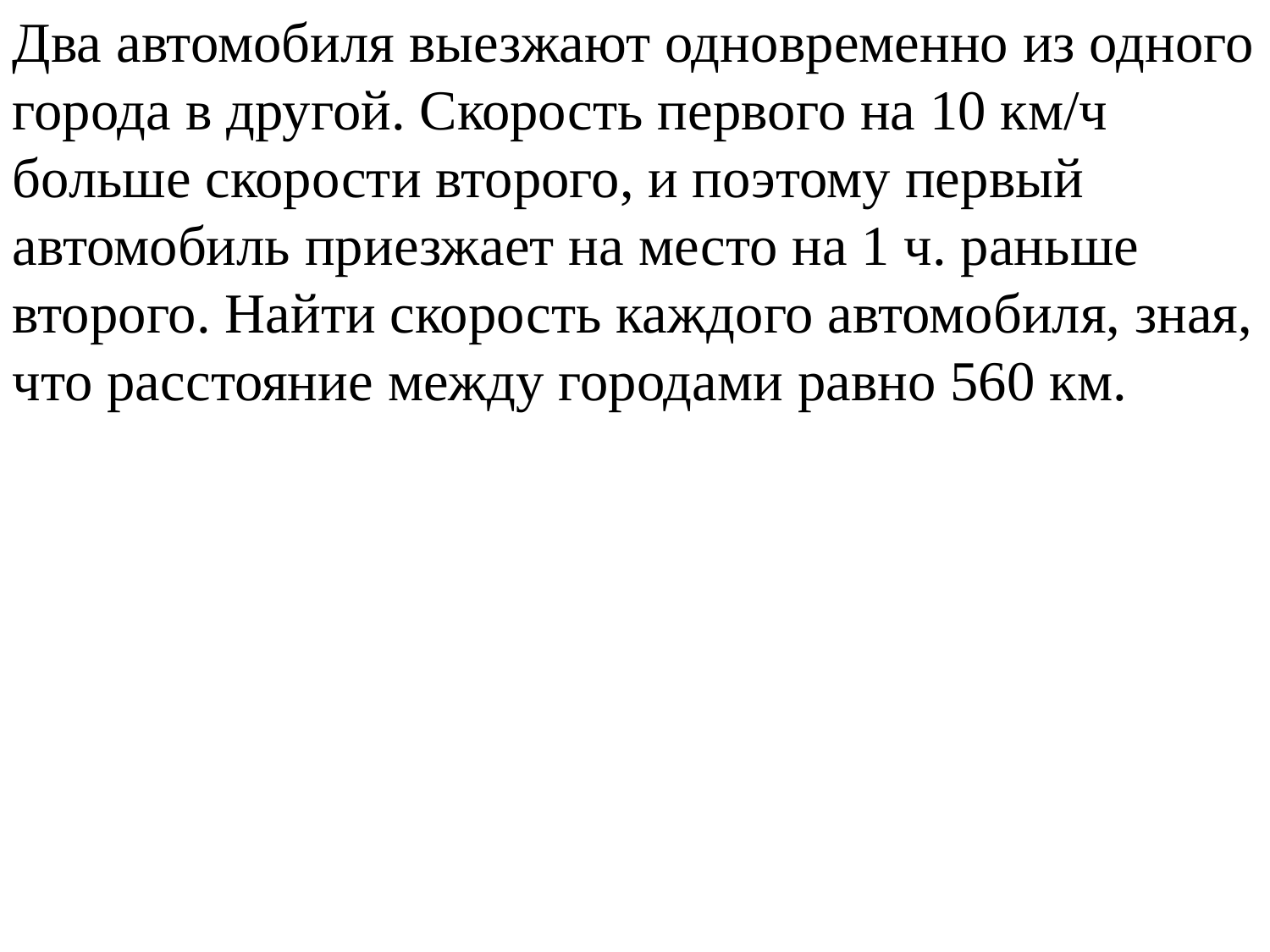

Два автомобиля выезжают одновременно из одного города в другой. Скорость первого на 10 км/ч больше скорости второго, и поэтому первый автомобиль приезжает на место на 1 ч. раньше второго. Найти скорость каждого автомобиля, зная, что расстояние между городами равно 560 км.